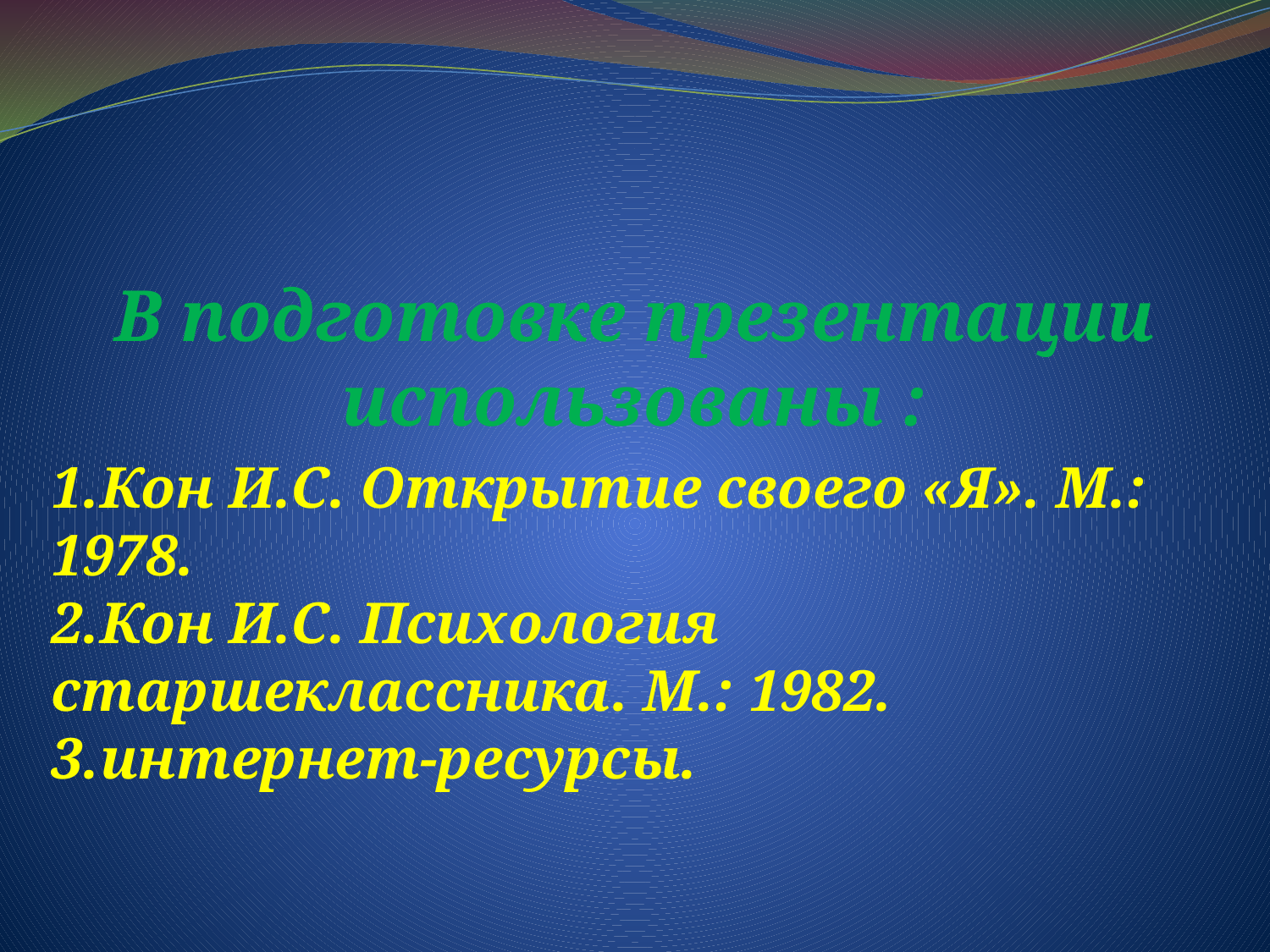

В подготовке презентации использованы :
1.Кон И.С. Открытие своего «Я». М.: 1978.
2.Кон И.С. Психология старшеклассника. М.: 1982.
3.интернет-ресурсы.
#